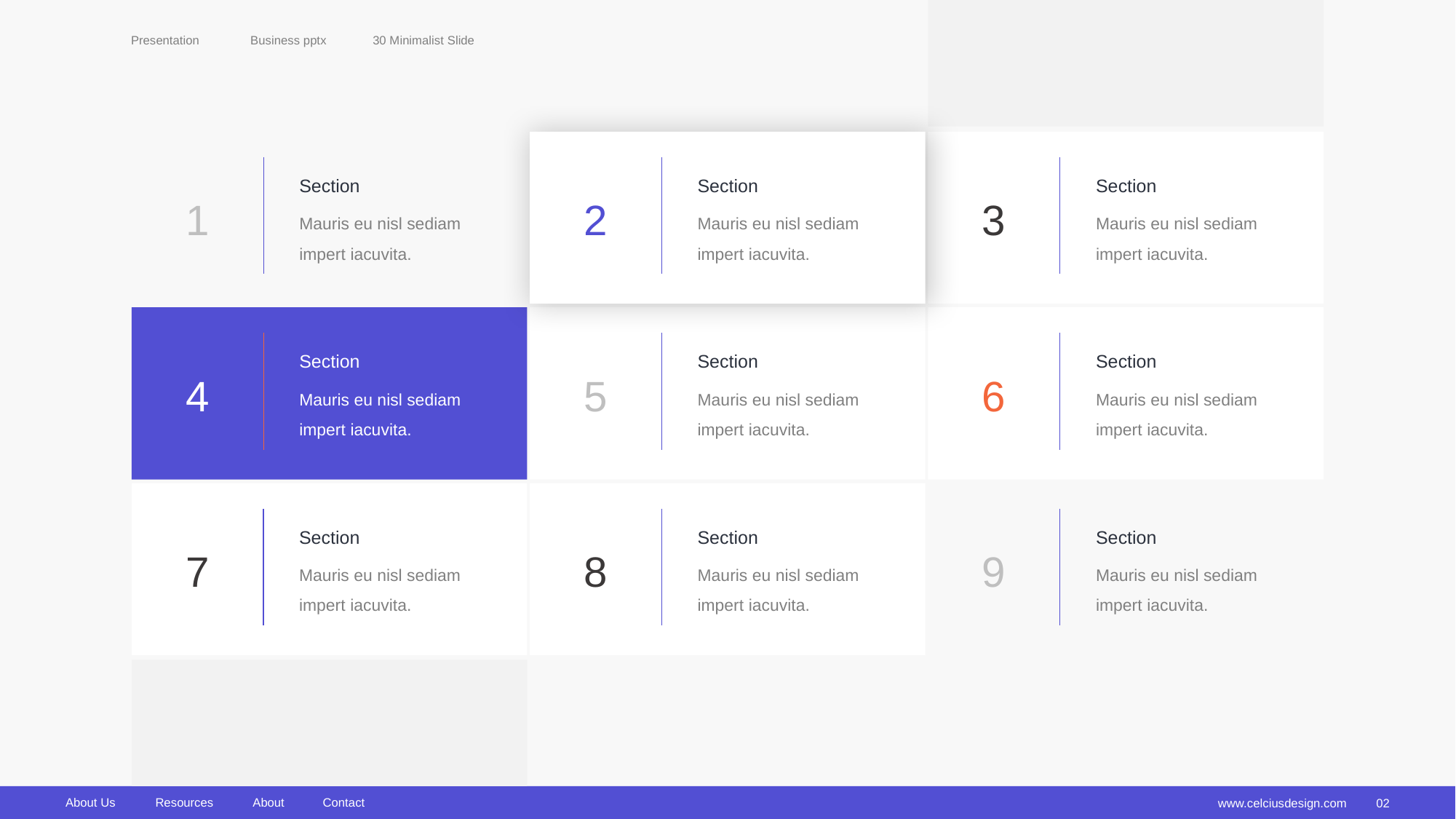

Presentation
Business pptx
30 Minimalist Slide
Section
Section
Section
1
2
3
Mauris eu nisl sediam impert iacuvita.
Mauris eu nisl sediam impert iacuvita.
Mauris eu nisl sediam impert iacuvita.
Section
Section
Section
4
5
6
Mauris eu nisl sediam impert iacuvita.
Mauris eu nisl sediam impert iacuvita.
Mauris eu nisl sediam impert iacuvita.
Section
Section
Section
7
8
9
Mauris eu nisl sediam impert iacuvita.
Mauris eu nisl sediam impert iacuvita.
Mauris eu nisl sediam impert iacuvita.
www.celciusdesign.com
02
About Us
Resources
About
Contact